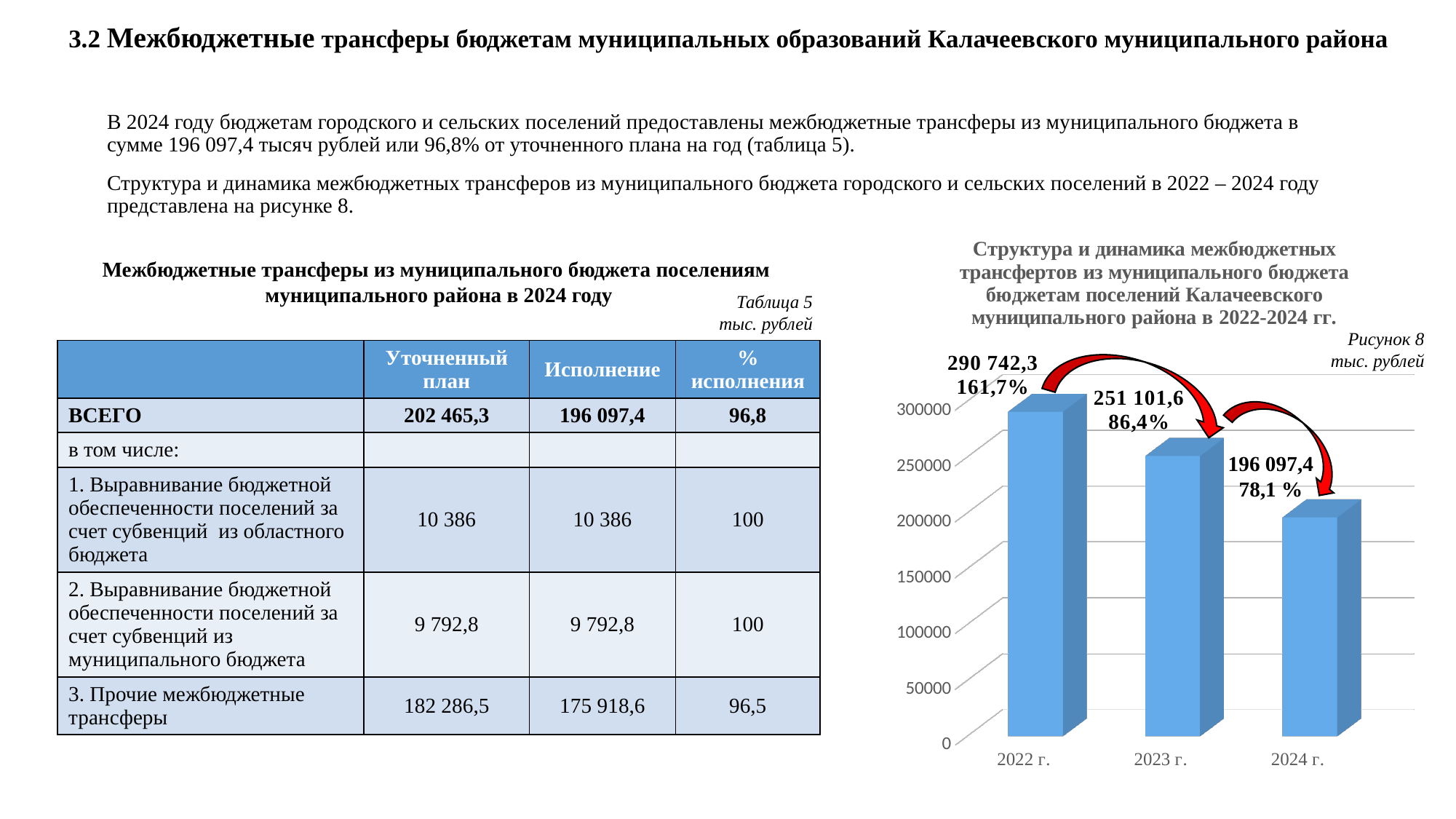

# 3.2 Межбюджетные трансферы бюджетам муниципальных образований Калачеевского муниципального района
В 2024 году бюджетам городского и сельских поселений предоставлены межбюджетные трансферы из муниципального бюджета в сумме 196 097,4 тысяч рублей или 96,8% от уточненного плана на год (таблица 5).
Структура и динамика межбюджетных трансферов из муниципального бюджета городского и сельских поселений в 2022 – 2024 году представлена на рисунке 8.

[unsupported chart]

Межбюджетные трансферы из муниципального бюджета поселениям
муниципального района в 2024 году
Таблица 5
тыс. рублей
Рисунок 8
тыс. рублей
|  | Уточненный план | Исполнение | % исполнения |
| --- | --- | --- | --- |
| ВСЕГО | 202 465,3 | 196 097,4 | 96,8 |
| в том числе: |  |  |  |
| 1. Выравнивание бюджетной обеспеченности поселений за счет субвенций из областного бюджета | 10 386 | 10 386 | 100 |
| 2. Выравнивание бюджетной обеспеченности поселений за счет субвенций из муниципального бюджета | 9 792,8 | 9 792,8 | 100 |
| 3. Прочие межбюджетные трансферы | 182 286,5 | 175 918,6 | 96,5 |

196 097,4
78,1 %